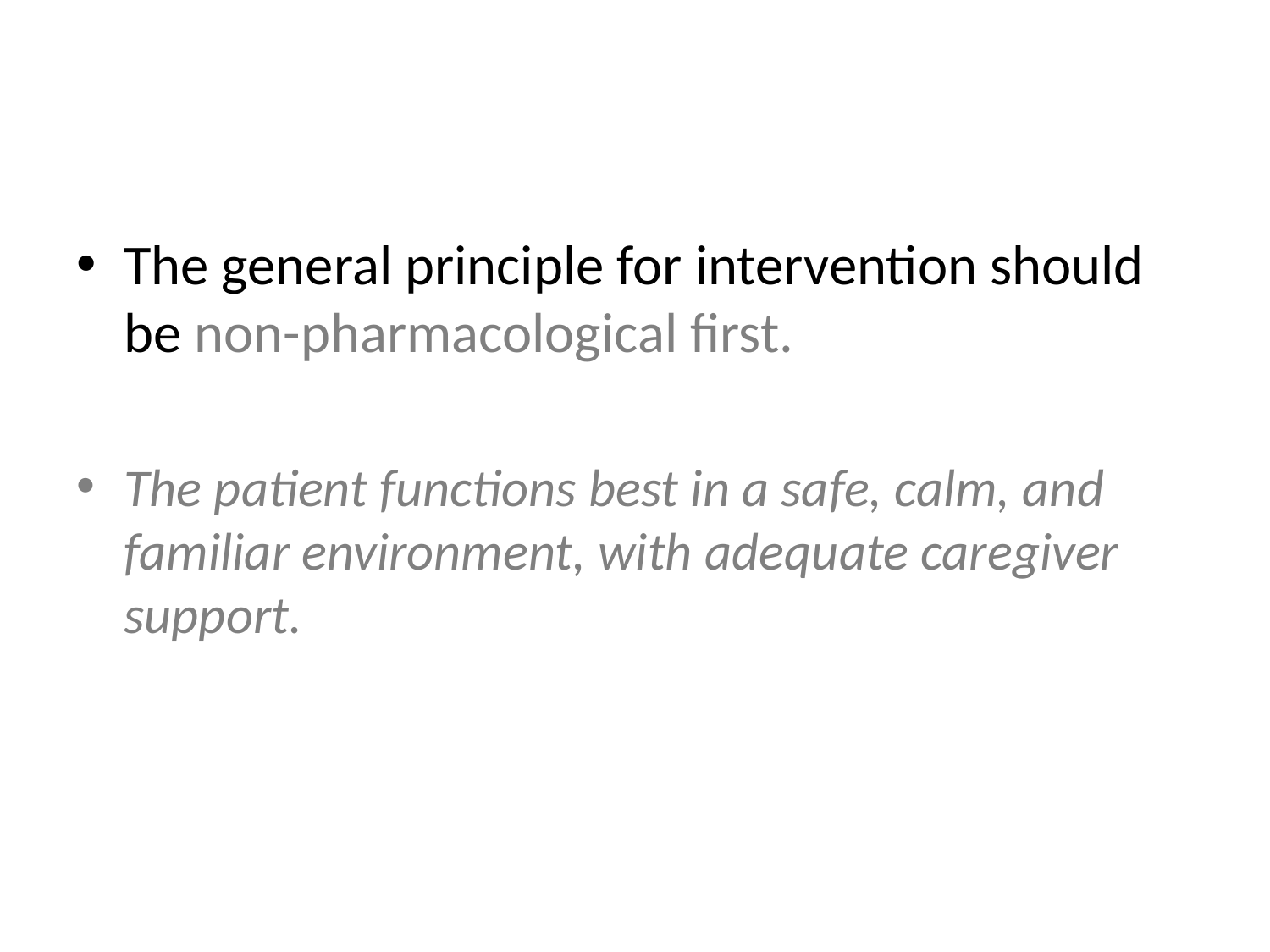

#
The general principle for intervention should be non-pharmacological first.

The patient functions best in a safe, calm, and familiar environment, with adequate caregiver support.